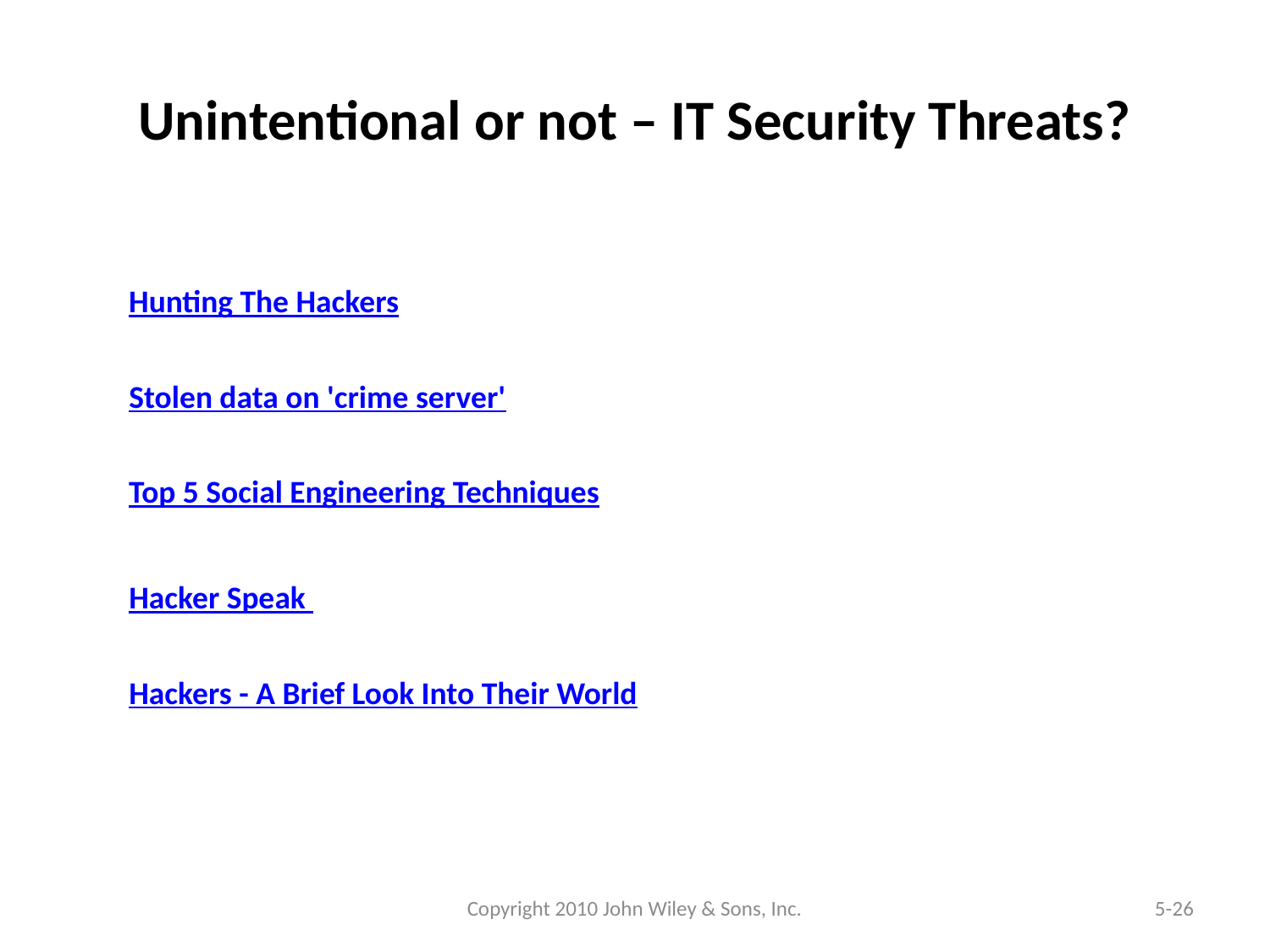

# Unintentional or not – IT Security Threats?
Hunting The Hackers
Stolen data on 'crime server'
Top 5 Social Engineering Techniques
Hacker Speak

Hackers - A Brief Look Into Their World

Copyright 2010 John Wiley & Sons, Inc.
5-26